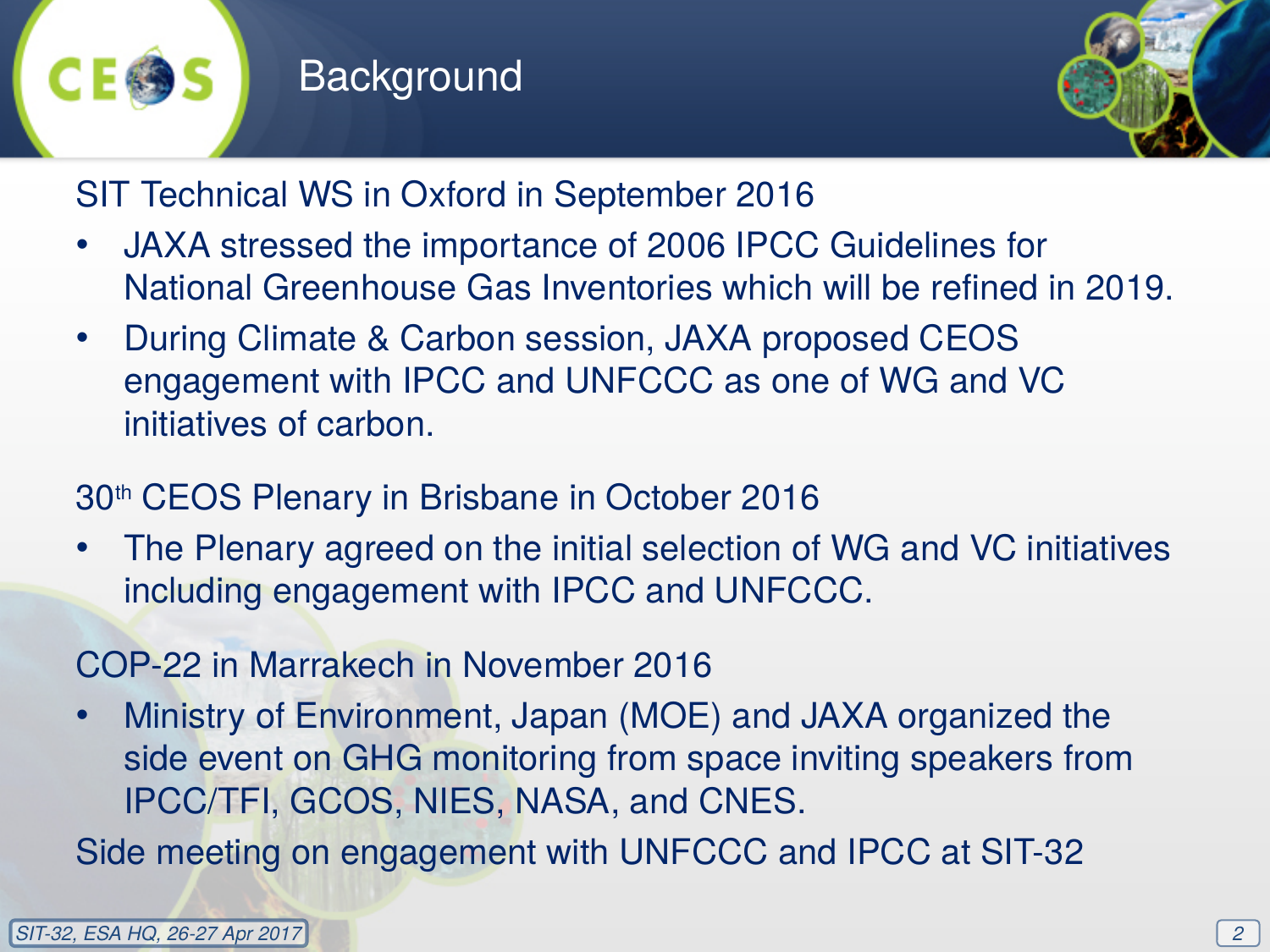

Background
SIT Technical WS in Oxford in September 2016
JAXA stressed the importance of 2006 IPCC Guidelines for National Greenhouse Gas Inventories which will be refined in 2019.
During Climate & Carbon session, JAXA proposed CEOS engagement with IPCC and UNFCCC as one of WG and VC initiatives of carbon.
30th CEOS Plenary in Brisbane in October 2016
The Plenary agreed on the initial selection of WG and VC initiatives including engagement with IPCC and UNFCCC.
COP-22 in Marrakech in November 2016
Ministry of Environment, Japan (MOE) and JAXA organized the side event on GHG monitoring from space inviting speakers from IPCC/TFI, GCOS, NIES, NASA, and CNES.
Side meeting on engagement with UNFCCC and IPCC at SIT-32
2